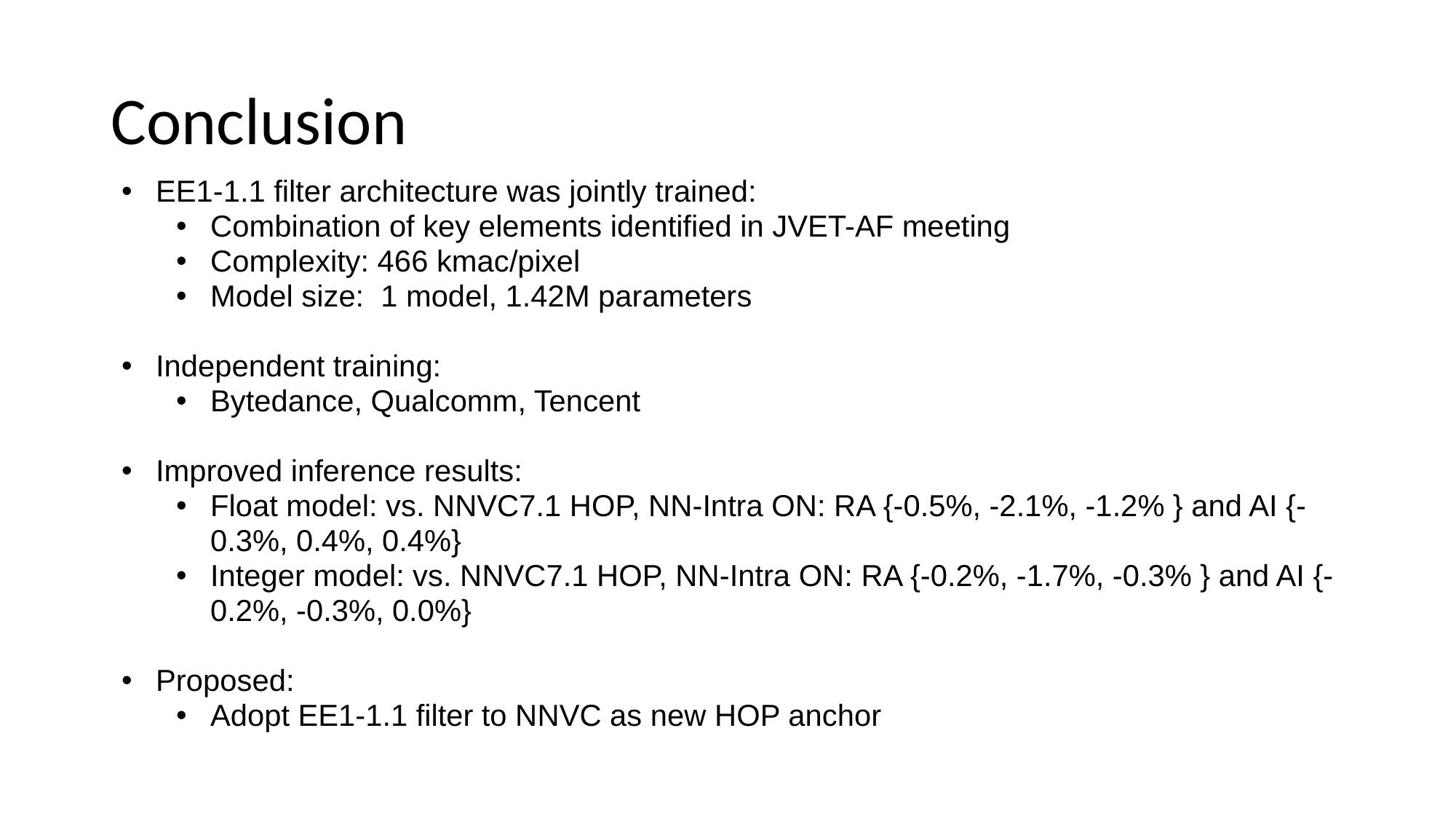

# Conclusion
EE1-1.1 filter architecture was jointly trained:
Combination of key elements identified in JVET-AF meeting
Complexity: 466 kmac/pixel
Model size:  1 model, 1.42M parameters

Independent training:
Bytedance, Qualcomm, Tencent

Improved inference results:
Float model: vs. NNVC7.1 HOP, NN-Intra ON: RA {-0.5%, -2.1%, -1.2% } and AI {-0.3%, 0.4%, 0.4%}
Integer model: vs. NNVC7.1 HOP, NN-Intra ON: RA {-0.2%, -1.7%, -0.3% } and AI {-0.2%, -0.3%, 0.0%}

Proposed:
Adopt EE1-1.1 filter to NNVC as new HOP anchor